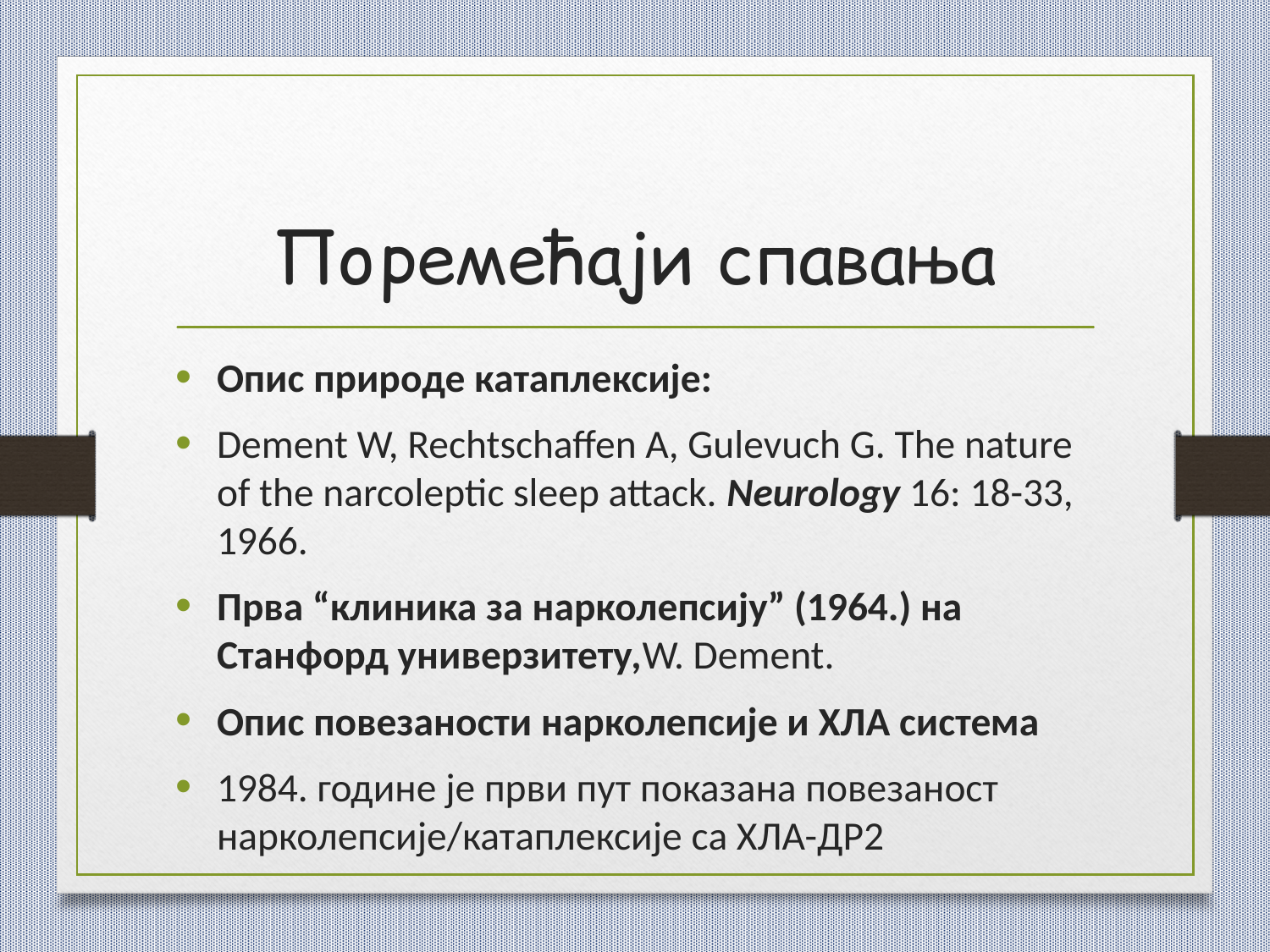

# Поремећаји спавања
Опис природе катаплексије:
Dement W, Rechtschaffen A, Gulevuch G. The nature of the narcoleptic sleep attack. Neurology 16: 18-33, 1966.
Прва “клиника за нарколепсију” (1964.) на Станфорд универзитету,W. Dement.
Опис повезаности нарколепсије и ХЛА система
1984. године је први пут показана повезаност нарколепсије/катаплексије са ХЛА-ДР2